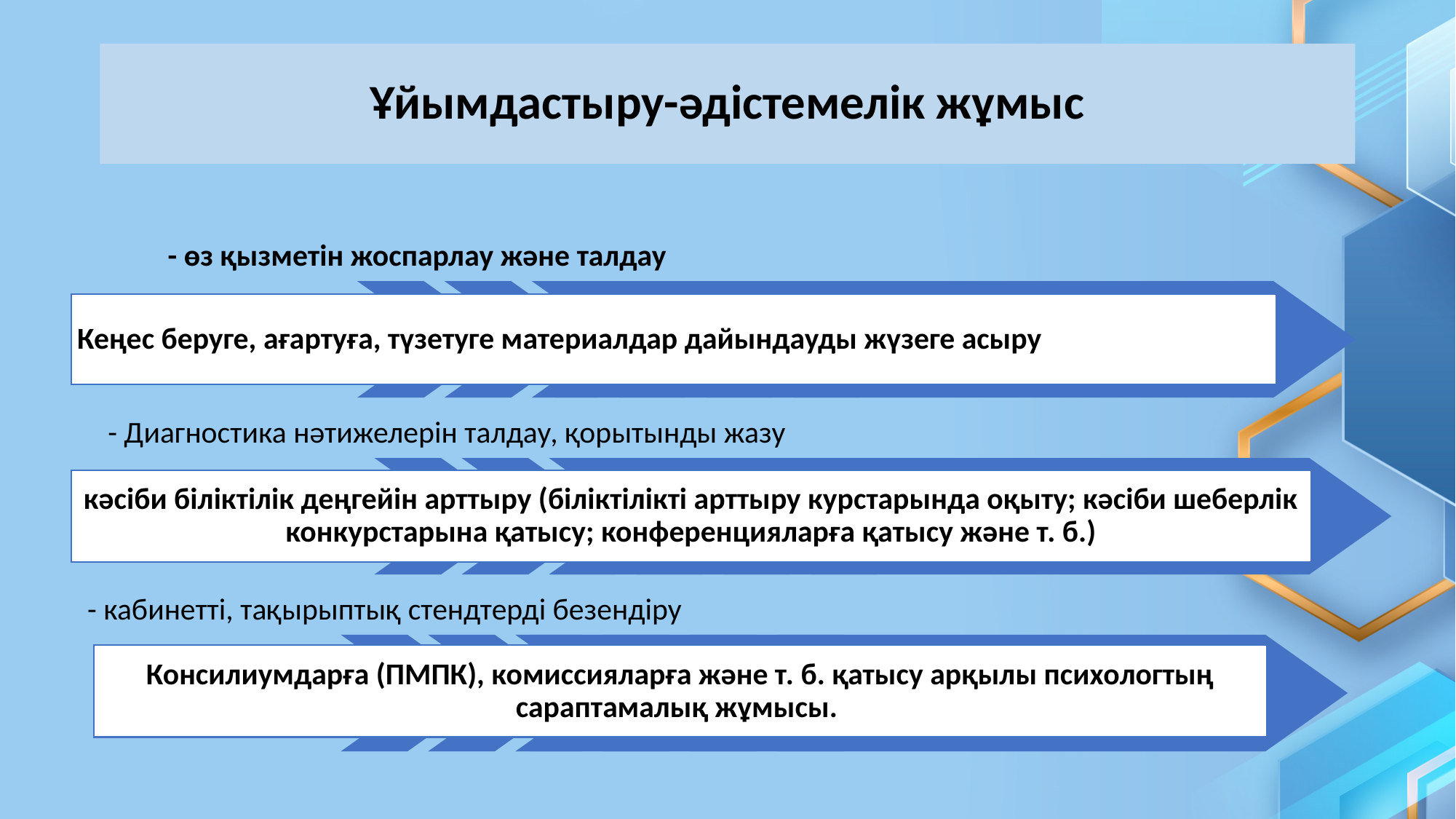

# Ұйымдастыру-әдістемелік жұмыс
- өз қызметін жоспарлау және талдау
Кеңес беруге, ағартуға, түзетуге материалдар дайындауды жүзеге асыру
    - Диагностика нәтижелерін талдау, қорытынды жазу
кәсіби біліктілік деңгейін арттыру (біліктілікті арттыру курстарында оқыту; кәсіби шеберлік конкурстарына қатысу; конференцияларға қатысу және т. б.)
 - кабинетті, тақырыптық стендтерді безендіру
Консилиумдарға (ПМПК), комиссияларға және т. б. қатысу арқылы психологтың сараптамалық жұмысы.